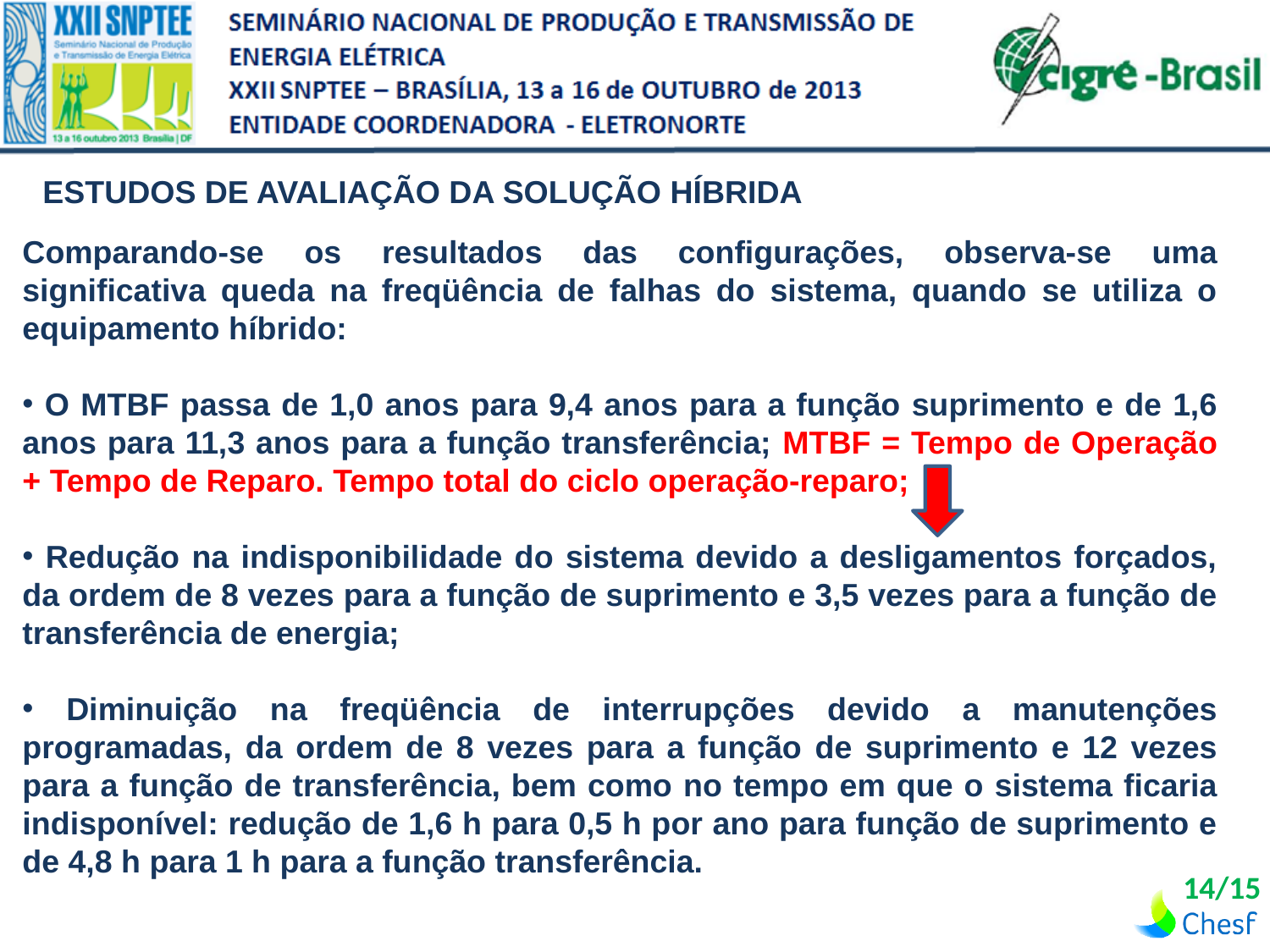

| Estudos de Avaliação da Solução Híbrida |
| --- |
Comparando-se os resultados das configurações, observa-se uma significativa queda na freqüência de falhas do sistema, quando se utiliza o equipamento híbrido:

 O MTBF passa de 1,0 anos para 9,4 anos para a função suprimento e de 1,6 anos para 11,3 anos para a função transferência; MTBF = Tempo de Operação + Tempo de Reparo. Tempo total do ciclo operação-reparo;

 Redução na indisponibilidade do sistema devido a desligamentos forçados, da ordem de 8 vezes para a função de suprimento e 3,5 vezes para a função de transferência de energia;

 Diminuição na freqüência de interrupções devido a manutenções programadas, da ordem de 8 vezes para a função de suprimento e 12 vezes para a função de transferência, bem como no tempo em que o sistema ficaria indisponível: redução de 1,6 h para 0,5 h por ano para função de suprimento e de 4,8 h para 1 h para a função transferência.

14/15